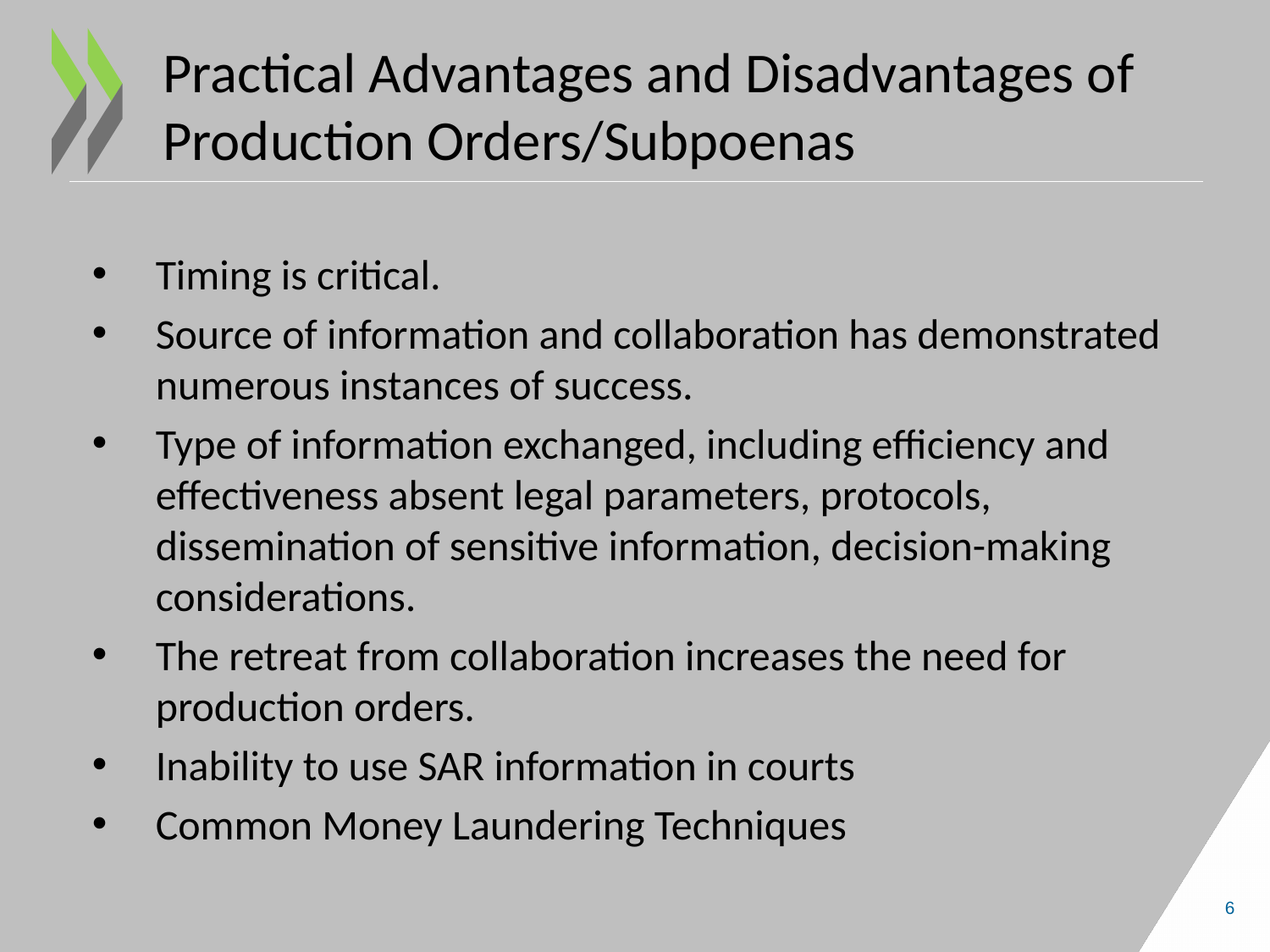

# Practical Advantages and Disadvantages of Production Orders/Subpoenas
Timing is critical.
Source of information and collaboration has demonstrated numerous instances of success.
Type of information exchanged, including efficiency and effectiveness absent legal parameters, protocols, dissemination of sensitive information, decision-making considerations.
The retreat from collaboration increases the need for production orders.
Inability to use SAR information in courts
Common Money Laundering Techniques
6